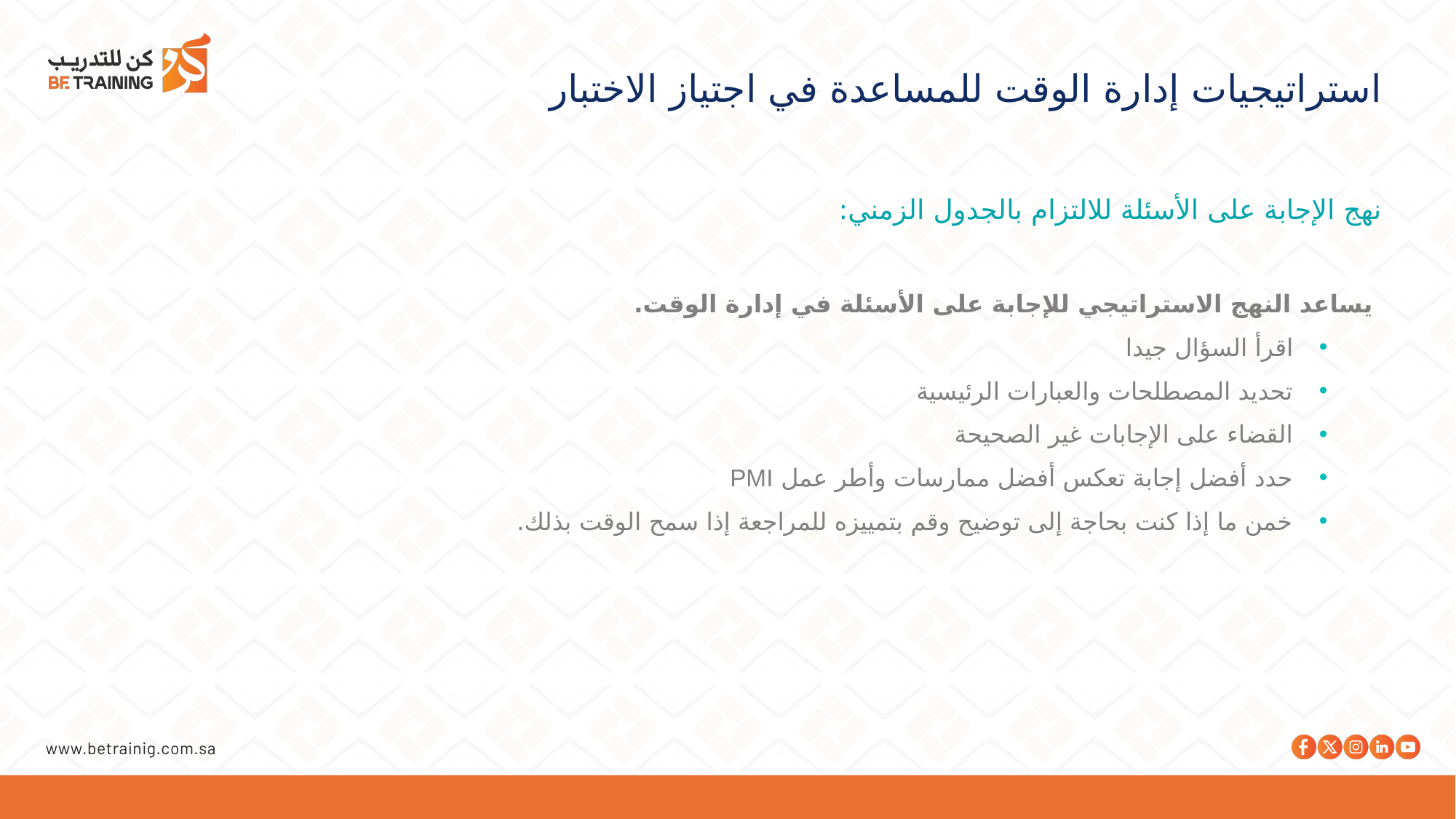

استراتيجيات إدارة الوقت للمساعدة في اجتياز الاختبار
نهج الإجابة على الأسئلة للالتزام بالجدول الزمني:

 يساعد النهج الاستراتيجي للإجابة على الأسئلة في إدارة الوقت.
اقرأ السؤال جيدا
تحديد المصطلحات والعبارات الرئيسية
القضاء على الإجابات غير الصحيحة
حدد أفضل إجابة تعكس أفضل ممارسات وأطر عمل PMI
خمن ما إذا كنت بحاجة إلى توضيح وقم بتمييزه للمراجعة إذا سمح الوقت بذلك.